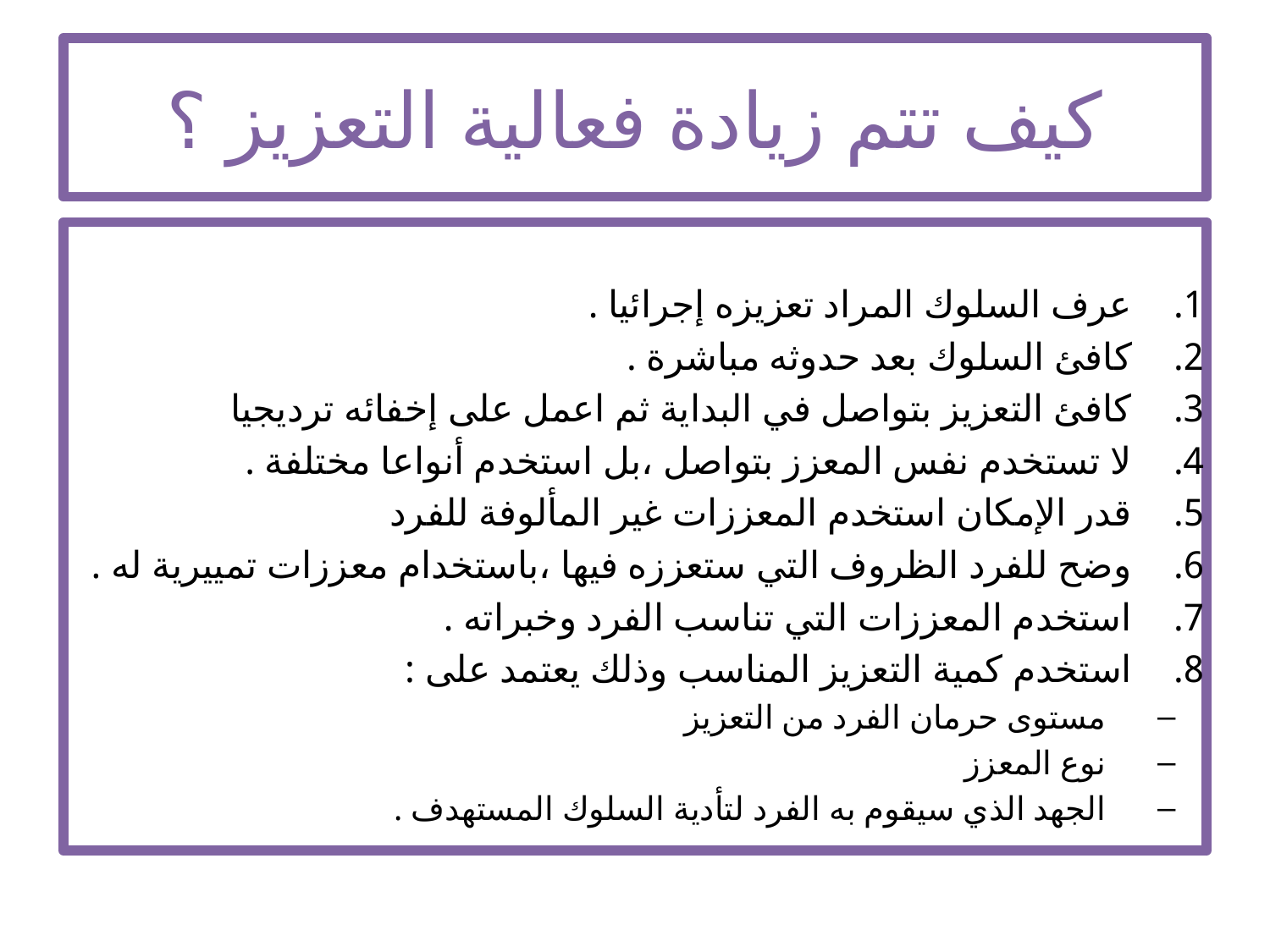

# كيف تتم زيادة فعالية التعزيز ؟

عرف السلوك المراد تعزيزه إجرائيا .
كافئ السلوك بعد حدوثه مباشرة .
كافئ التعزيز بتواصل في البداية ثم اعمل على إخفائه ترديجيا
لا تستخدم نفس المعزز بتواصل ،بل استخدم أنواعا مختلفة .
قدر الإمكان استخدم المعززات غير المألوفة للفرد
وضح للفرد الظروف التي ستعززه فيها ،باستخدام معززات تمييرية له .
استخدم المعززات التي تناسب الفرد وخبراته .
استخدم كمية التعزيز المناسب وذلك يعتمد على :
مستوى حرمان الفرد من التعزيز
نوع المعزز
الجهد الذي سيقوم به الفرد لتأدية السلوك المستهدف .